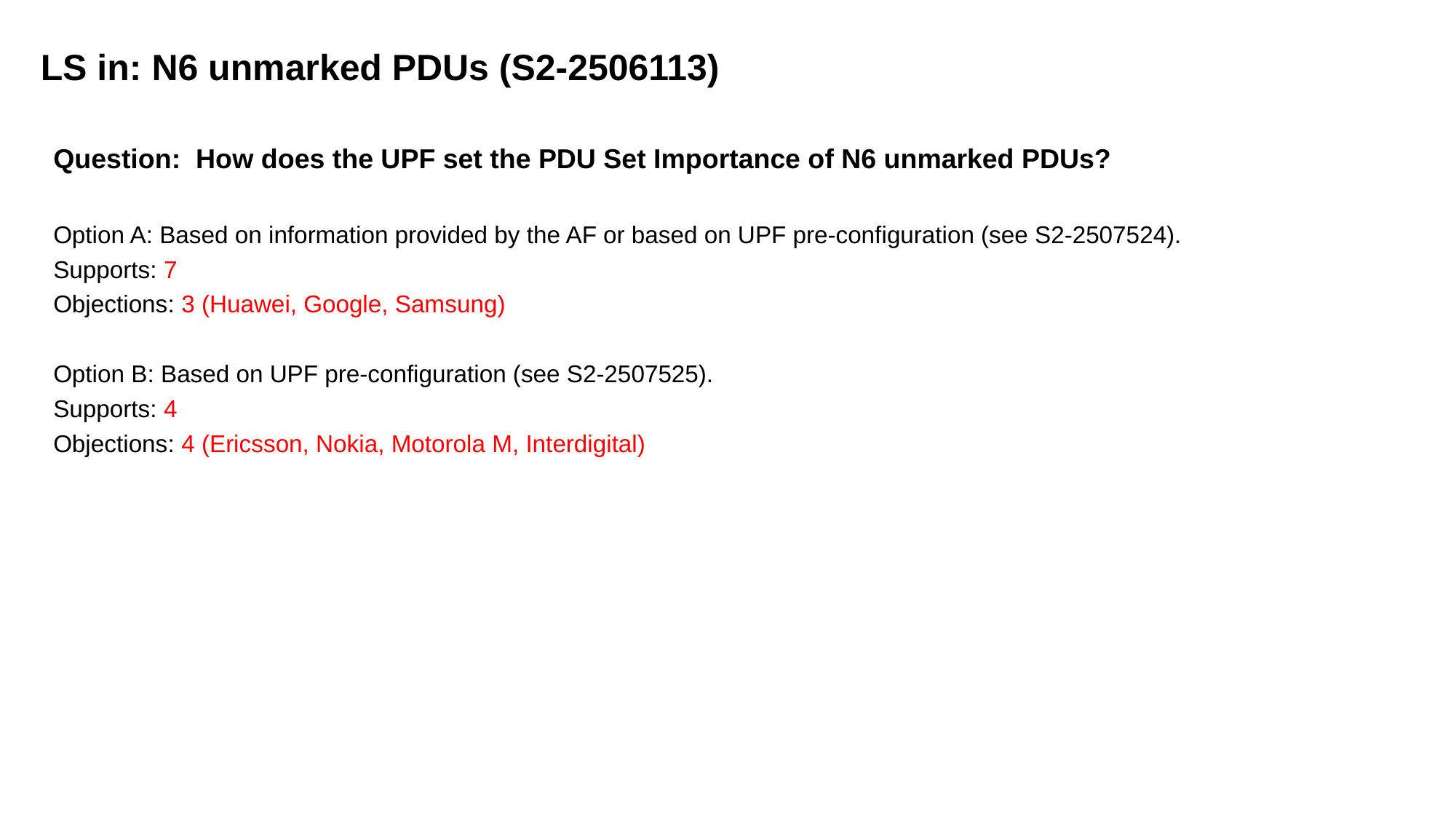

LS in: N6 unmarked PDUs (S2-2506113)
Question:  How does the UPF set the PDU Set Importance of N6 unmarked PDUs?

Option A: Based on information provided by the AF or based on UPF pre-configuration (see S2-2507524).
Supports: 7
Objections: 3 (Huawei, Google, Samsung)

Option B: Based on UPF pre-configuration (see S2-2507525).
Supports: 4
Objections: 4 (Ericsson, Nokia, Motorola M, Interdigital)